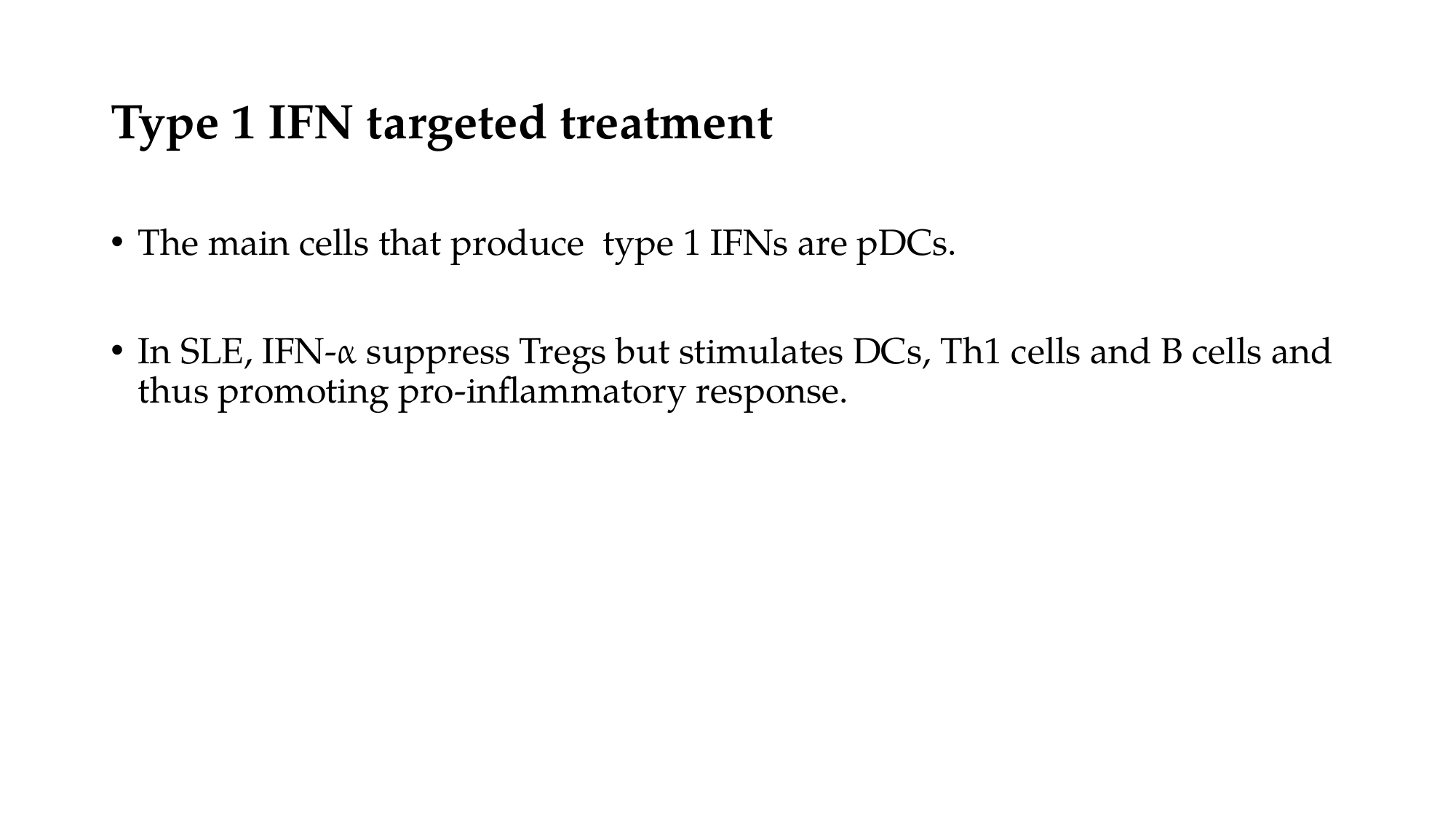

# Type 1 IFN targeted treatment
The main cells that produce  type 1 IFNs are pDCs.

In SLE, IFN-α suppress Tregs but stimulates DCs, Th1 cells and B cells and thus promoting pro-inflammatory response.